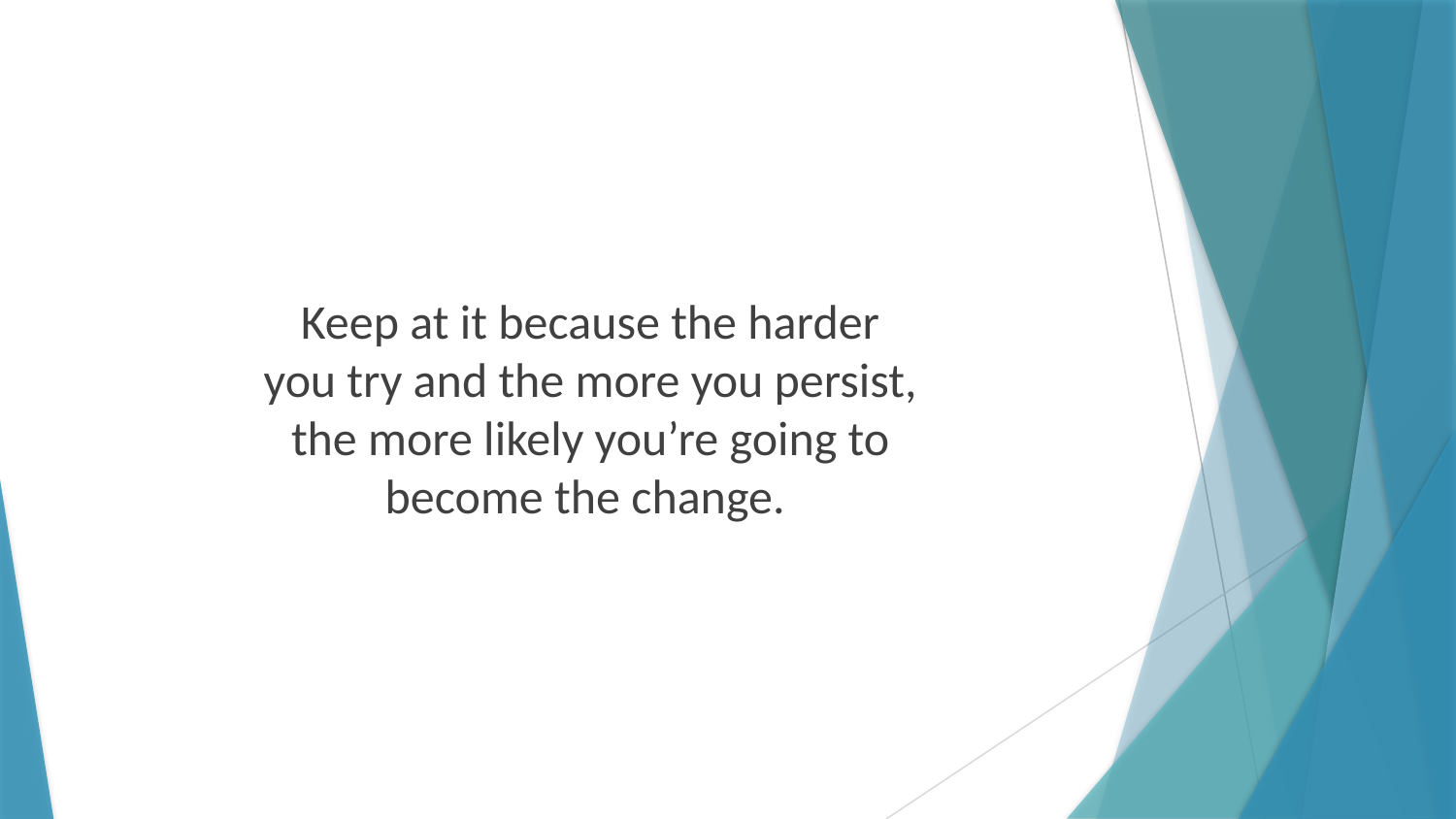

Keep at it because the harder you try and the more you persist, the more likely you’re going to become the change.